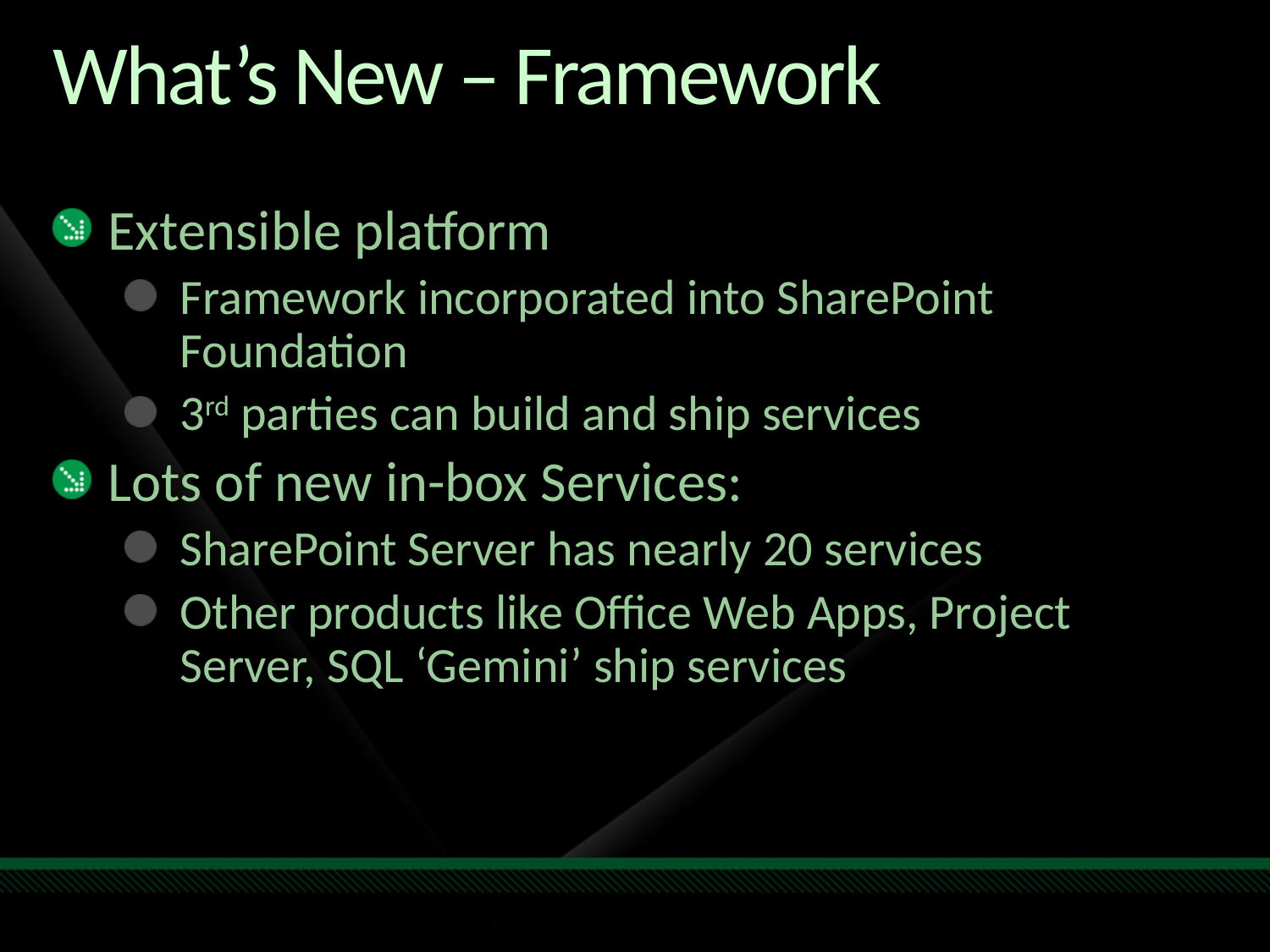

# What’s New – Framework
Extensible platform
Framework incorporated into SharePoint Foundation
3rd parties can build and ship services
Lots of new in-box Services:
SharePoint Server has nearly 20 services
Other products like Office Web Apps, Project Server, SQL ‘Gemini’ ship services